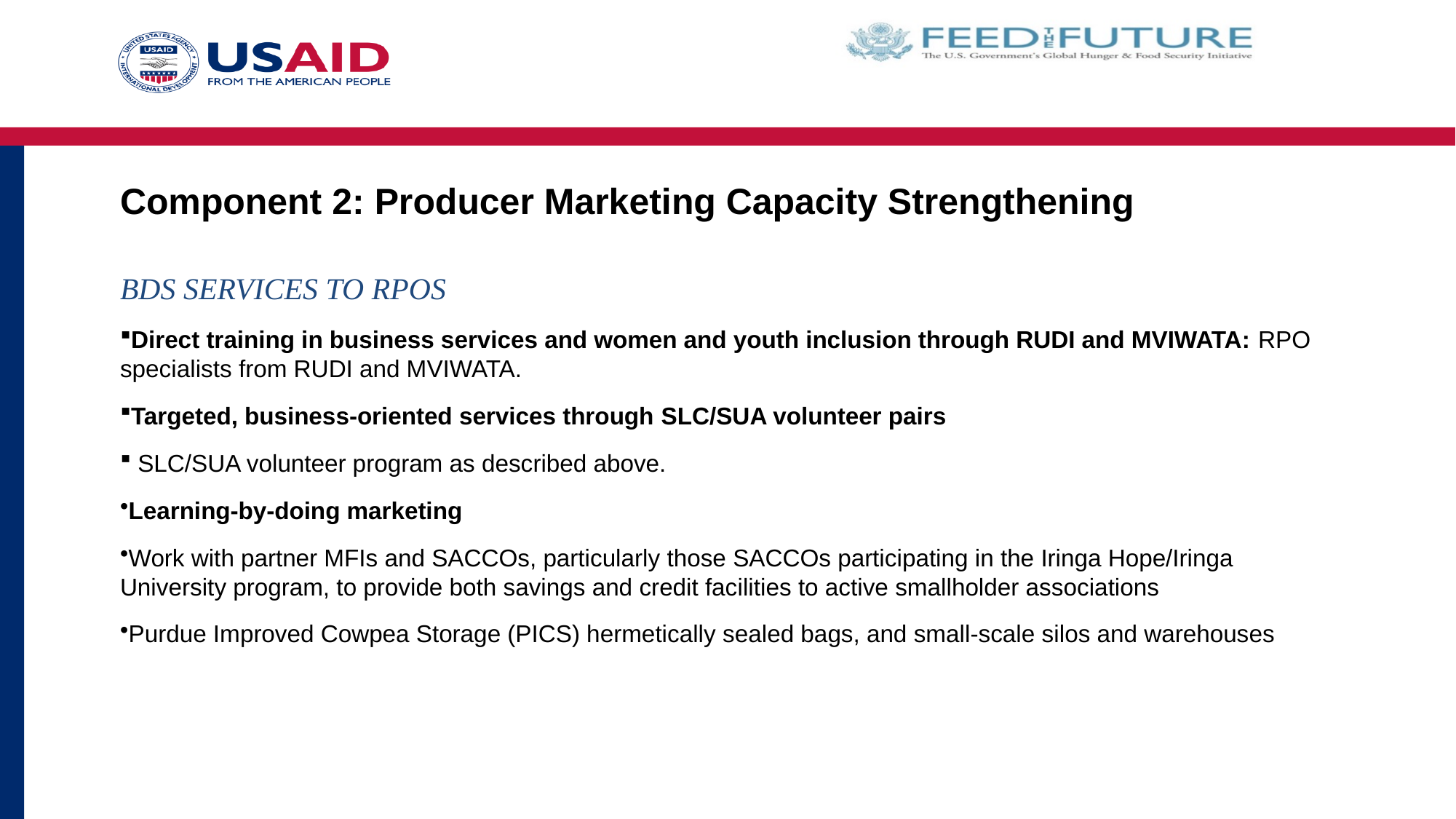

# Component 2: Producer Marketing Capacity Strengthening
BDS Services to RPOs
Direct training in business services and women and youth inclusion through RUDI and MVIWATA: RPO specialists from RUDI and MVIWATA.
Targeted, business-oriented services through SLC/SUA volunteer pairs
 SLC/SUA volunteer program as described above.
Learning-by-doing marketing
Work with partner MFIs and SACCOs, particularly those SACCOs participating in the Iringa Hope/Iringa University program, to provide both savings and credit facilities to active smallholder associations
Purdue Improved Cowpea Storage (PICS) hermetically sealed bags, and small-scale silos and warehouses